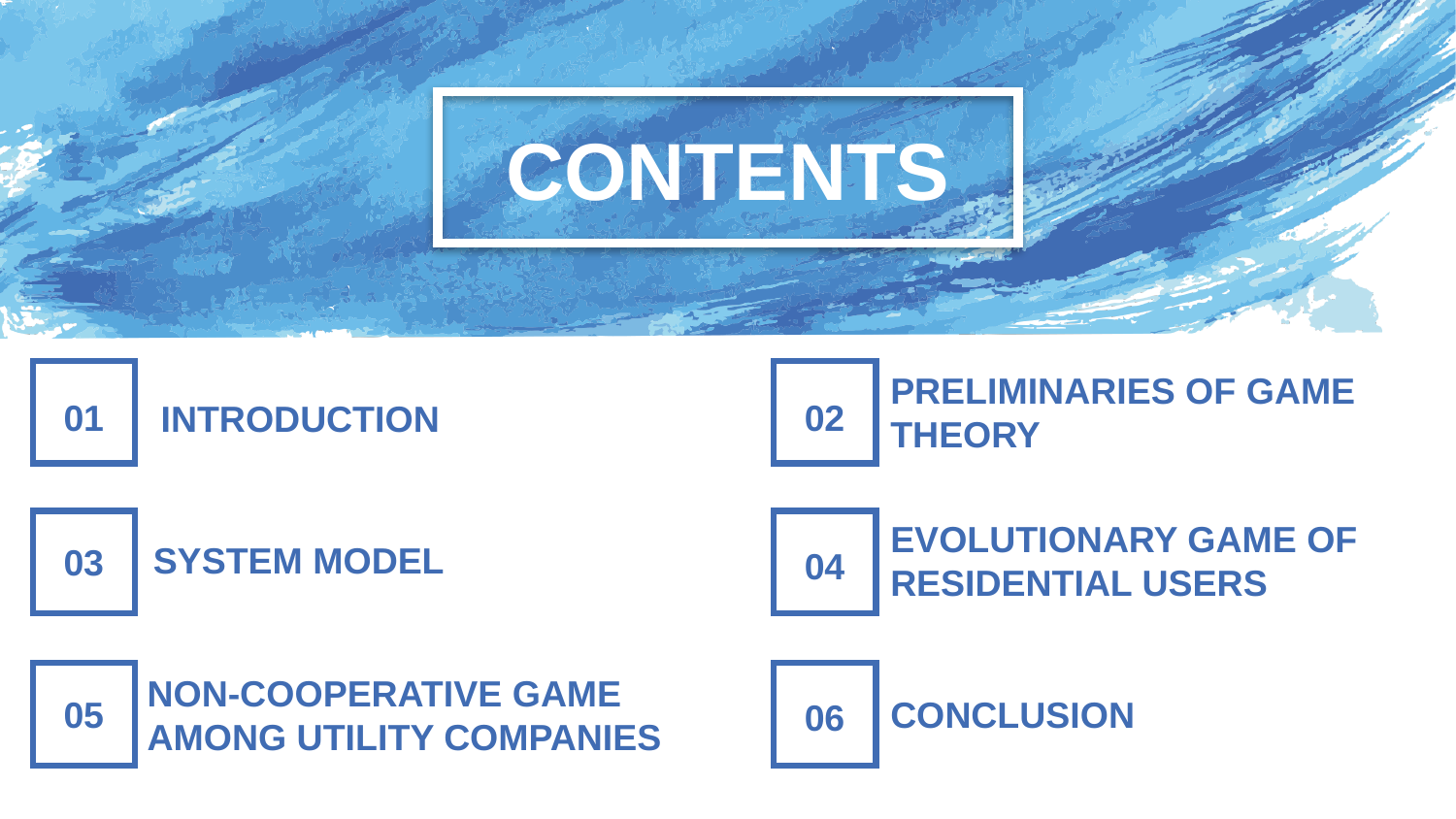

CONTENTS

PRELIMINARIES OF GAME THEORY
01
02
INTRODUCTION
EVOLUTIONARY GAME OF RESIDENTIAL USERS

SYSTEM MODEL
03
04

NON-COOPERATIVE GAME AMONG UTILITY COMPANIES

05
CONCLUSION
06